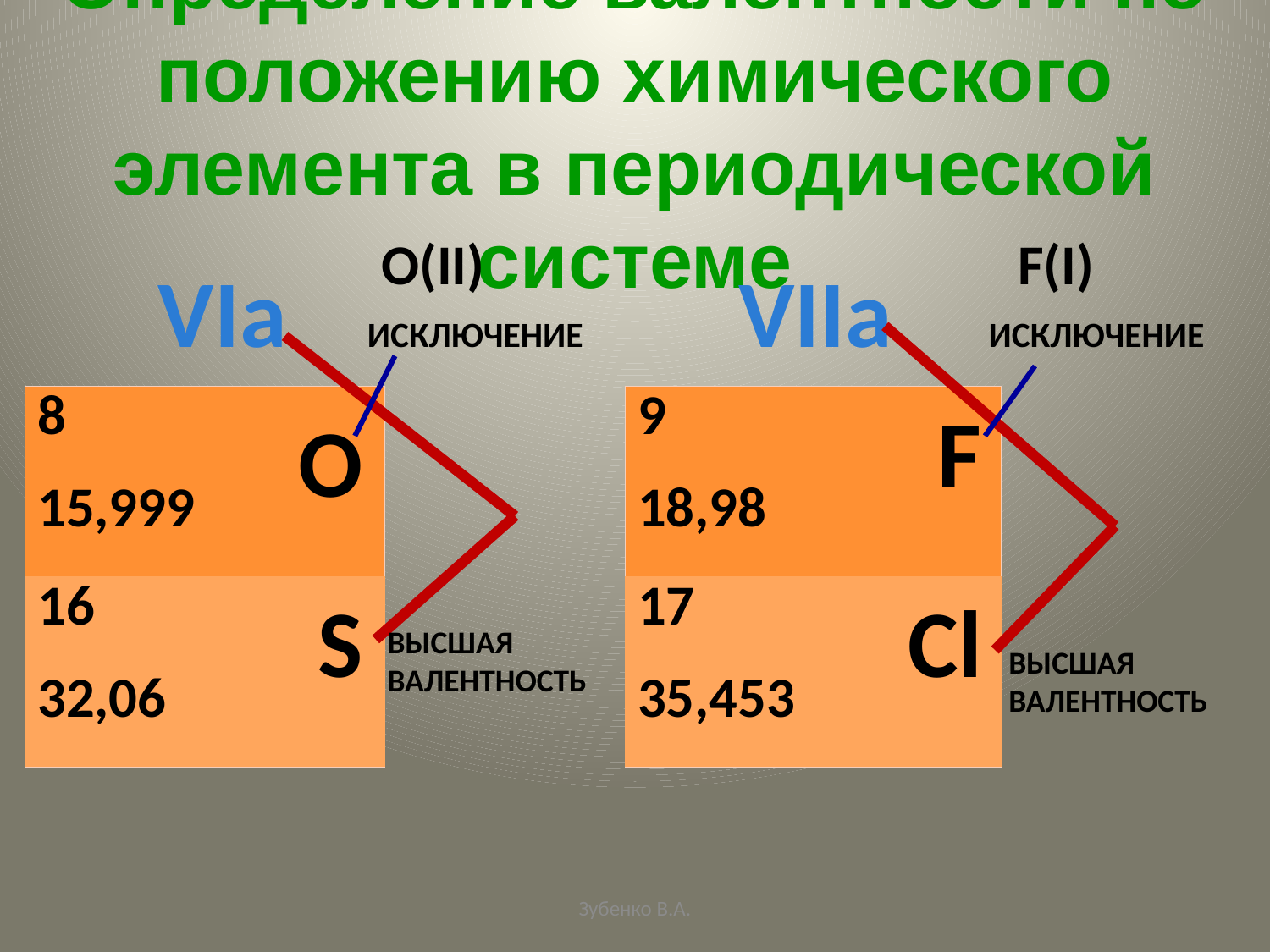

# Определение валентности по положению химического элемента в периодической системе
                             О(II)                                          F(I)

VIa
VIIa
ИСКЛЮЧЕНИЕ
ИСКЛЮЧЕНИЕ
| 8 15,999 |
| --- |
| 16 32,06 |
| 9 18,98 |
| --- |
| 17 35,453 |
F
O
S
Cl
ВЫСШАЯ
ВАЛЕНТНОСТЬ
ВЫСШАЯ
ВАЛЕНТНОСТЬ
Зубенко В.А.